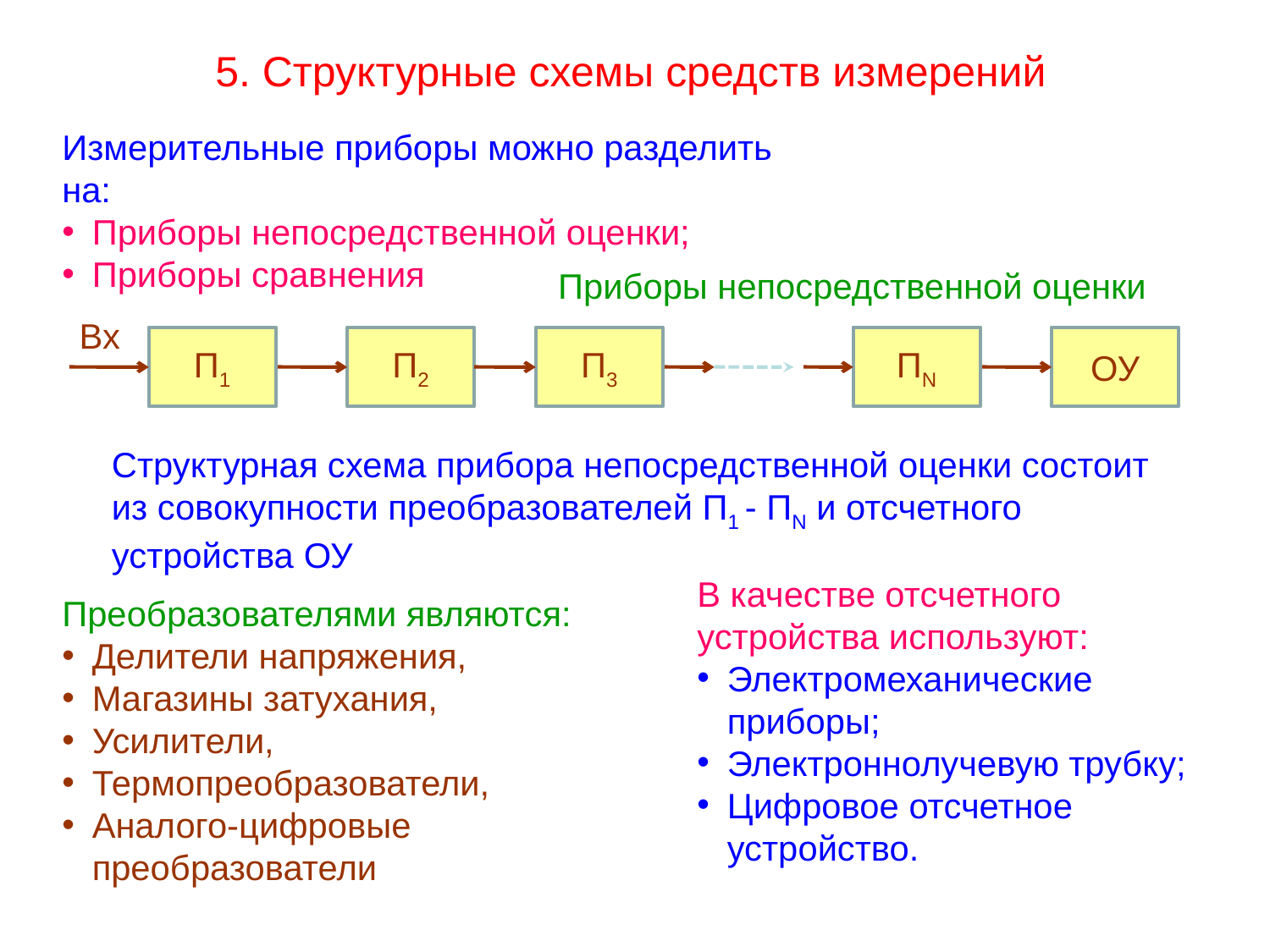

# 5. Структурные схемы средств измерений
Измерительные приборы можно разделить на:
Приборы непосредственной оценки;
Приборы сравнения
Приборы непосредственной оценки
Вх
П1
П2
П3
ПN
ОУ
Структурная схема прибора непосредственной оценки состоит из совокупности преобразователей П1 - ПN и отсчетного устройства ОУ
В качестве отсчетного устройства используют:
Электромеханические приборы;
Электроннолучевую трубку;
Цифровое отсчетное устройство.
Преобразователями являются:
Делители напряжения,
Магазины затухания,
Усилители,
Термопреобразователи,
Аналого-цифровые преобразователи